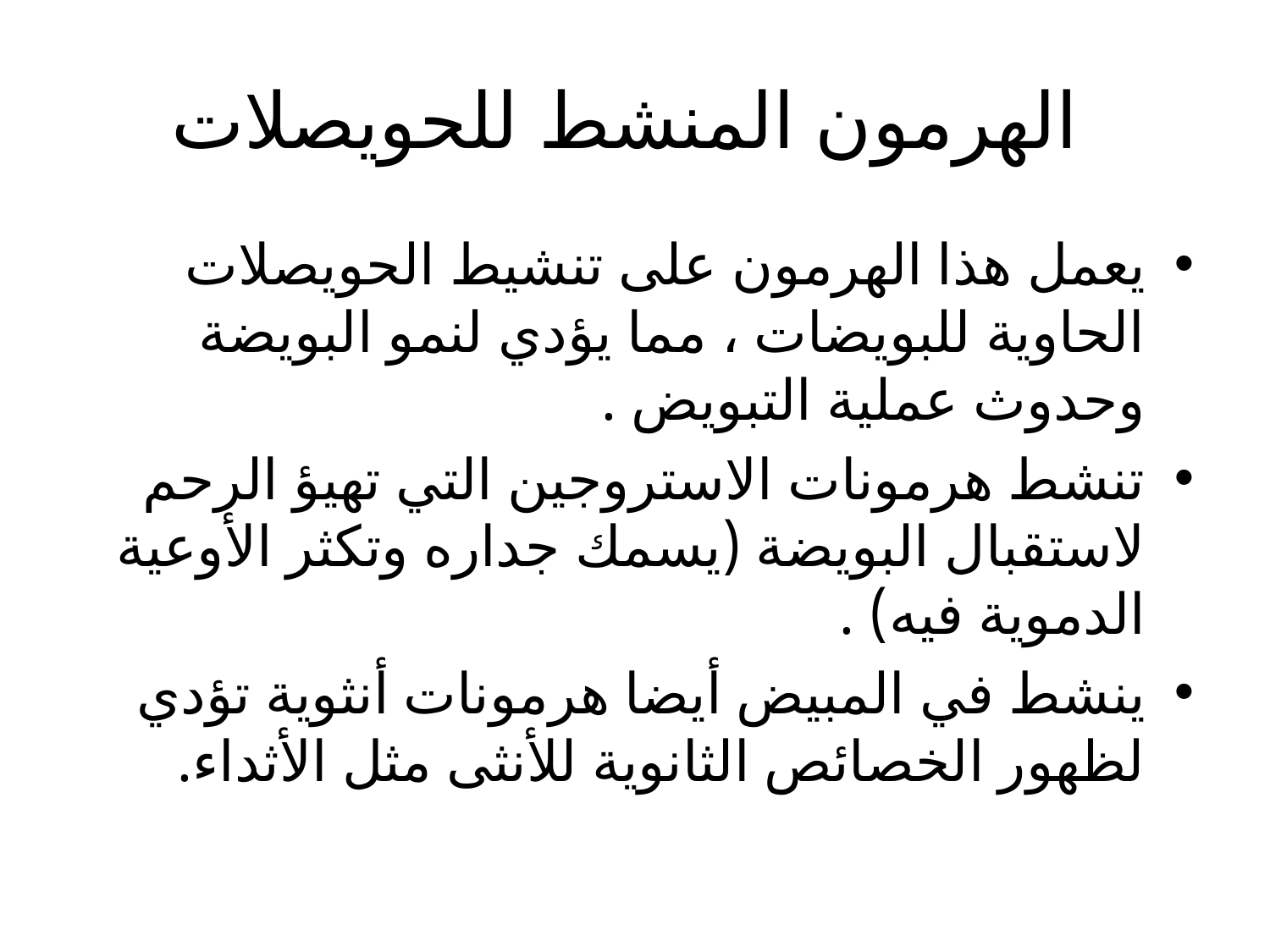

# الهرمون المنشط للحويصلات
يعمل هذا الهرمون على تنشيط الحويصلات الحاوية للبويضات ، مما يؤدي لنمو البويضة وحدوث عملية التبويض .
تنشط هرمونات الاستروجين التي تهيؤ الرحم لاستقبال البويضة (يسمك جداره وتكثر الأوعية الدموية فيه) .
ينشط في المبيض أيضا هرمونات أنثوية تؤدي لظهور الخصائص الثانوية للأنثى مثل الأثداء.